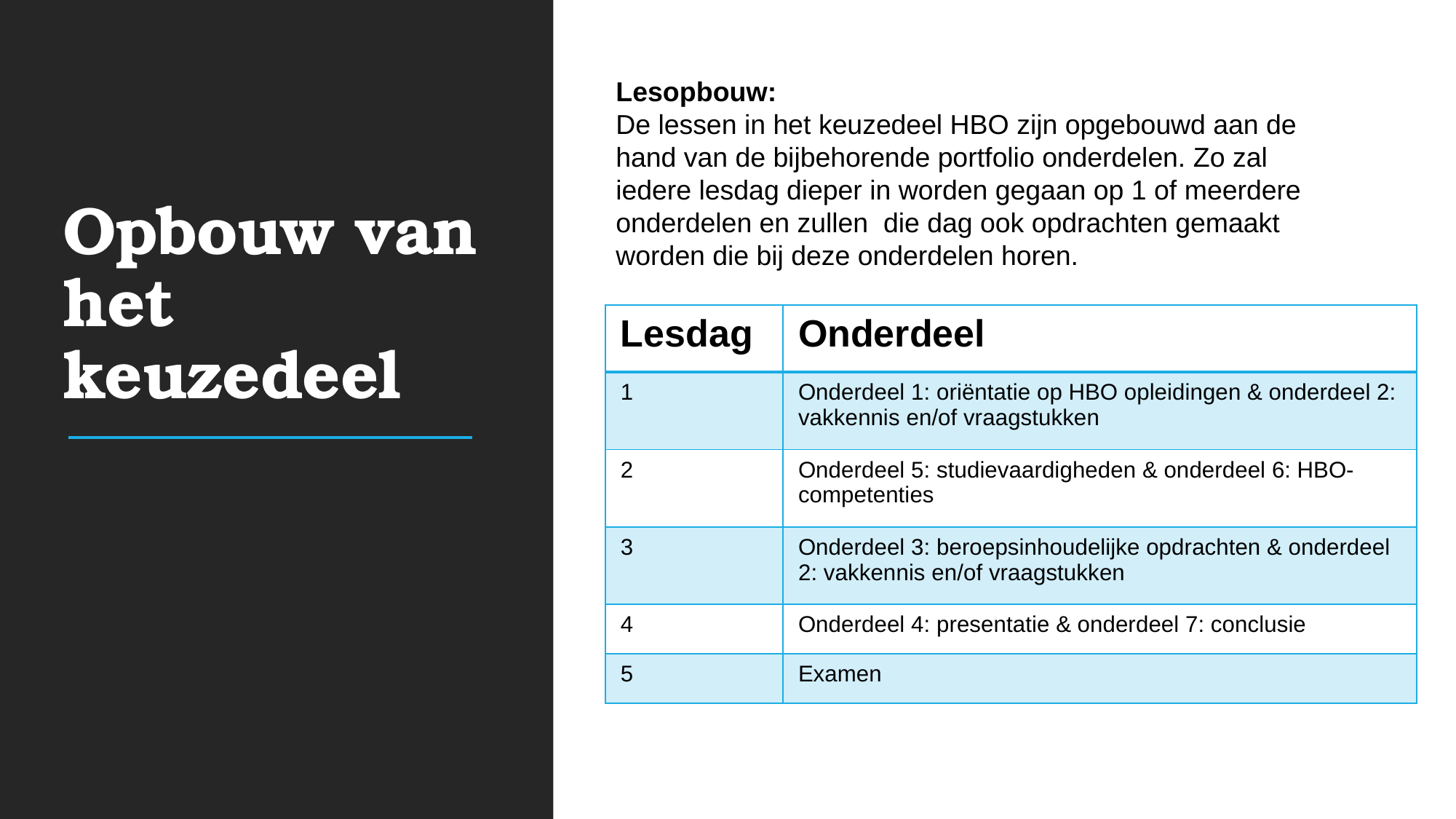

Lesopbouw:
De lessen in het keuzedeel HBO zijn opgebouwd aan de hand van de bijbehorende portfolio onderdelen. Zo zal iedere lesdag dieper in worden gegaan op 1 of meerdere onderdelen en zullen  die dag ook opdrachten gemaakt worden die bij deze onderdelen horen.
# Opbouw van het keuzedeel
| Lesdag | Onderdeel |
| --- | --- |
| 1 | Onderdeel 1: oriëntatie op HBO opleidingen & onderdeel 2: vakkennis en/of vraagstukken |
| 2 | Onderdeel 5: studievaardigheden & onderdeel 6: HBO-competenties |
| 3 | Onderdeel 3: beroepsinhoudelijke opdrachten & onderdeel 2: vakkennis en/of vraagstukken |
| 4 | Onderdeel 4: presentatie & onderdeel 7: conclusie |
| 5 | Examen |